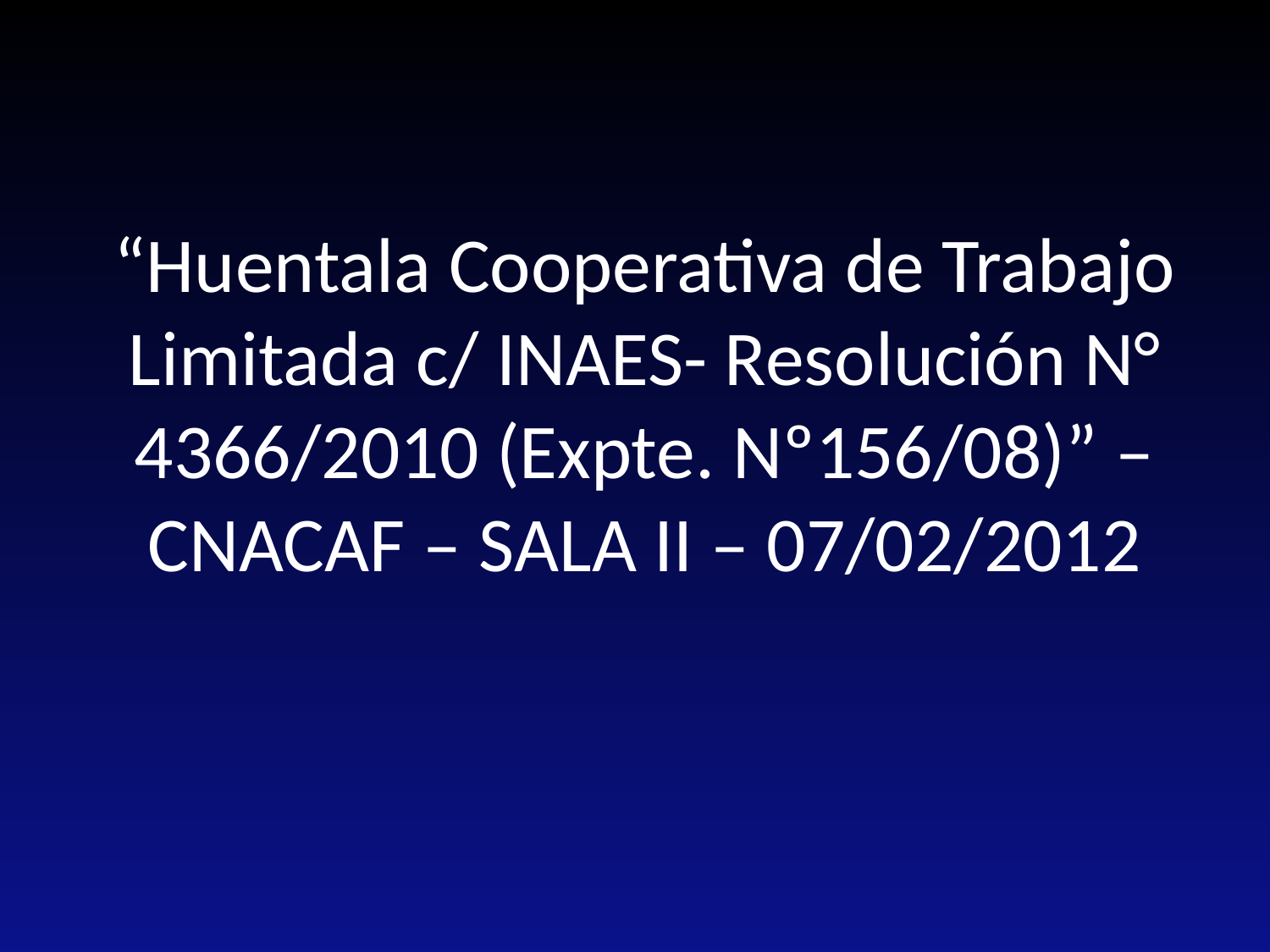

# “Huentala Cooperativa de Trabajo Limitada c/ INAES- Resolución N° 4366/2010 (Expte. Nº156/08)” – CNACAF – SALA II – 07/02/2012